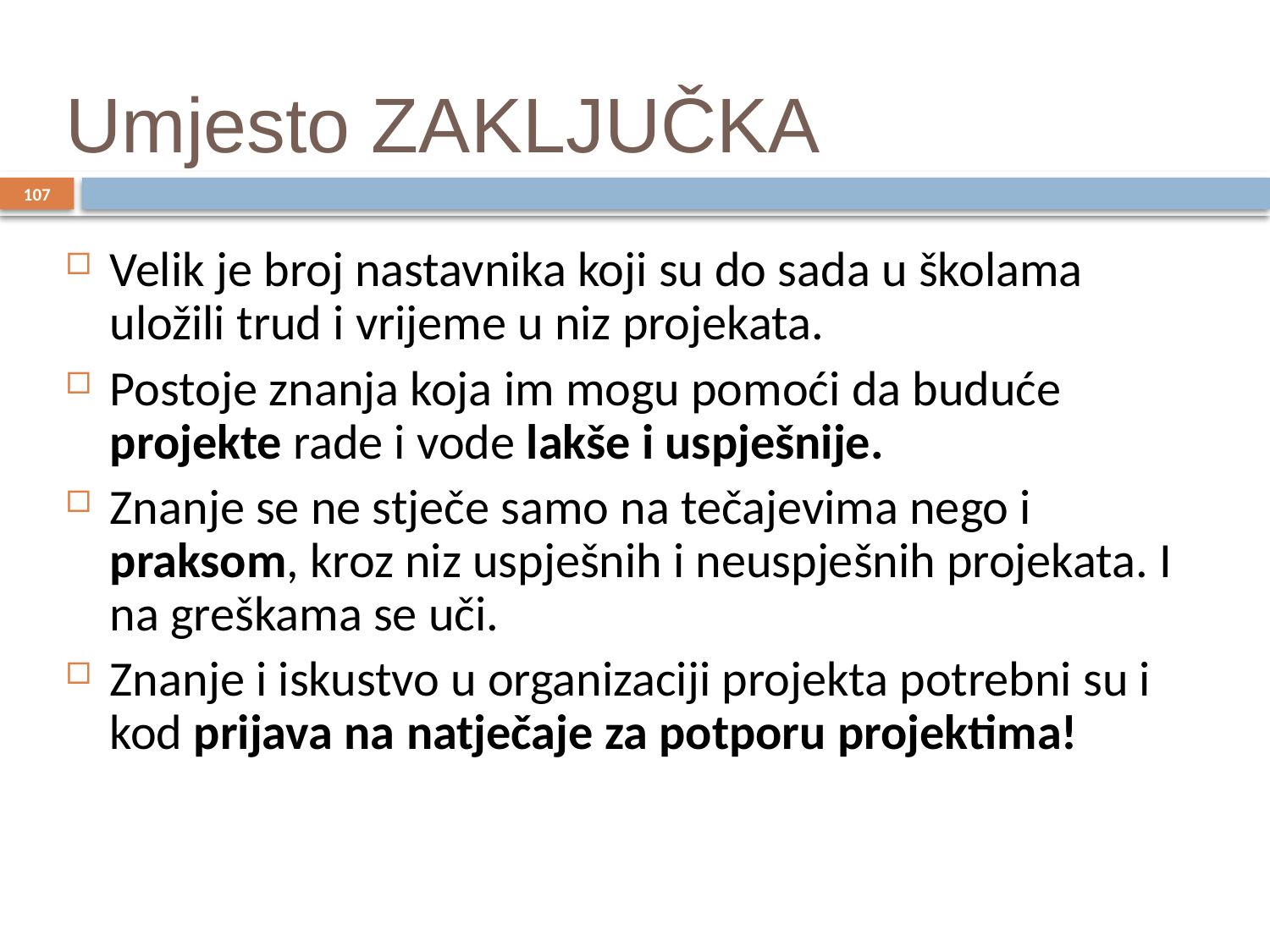

# Umjesto ZAKLJUČKA
107
Velik je broj nastavnika koji su do sada u školama uložili trud i vrijeme u niz projekata.
Postoje znanja koja im mogu pomoći da buduće projekte rade i vode lakše i uspješnije.
Znanje se ne stječe samo na tečajevima nego i praksom, kroz niz uspješnih i neuspješnih projekata. I na greškama se uči.
Znanje i iskustvo u organizaciji projekta potrebni su i kod prijava na natječaje za potporu projektima!